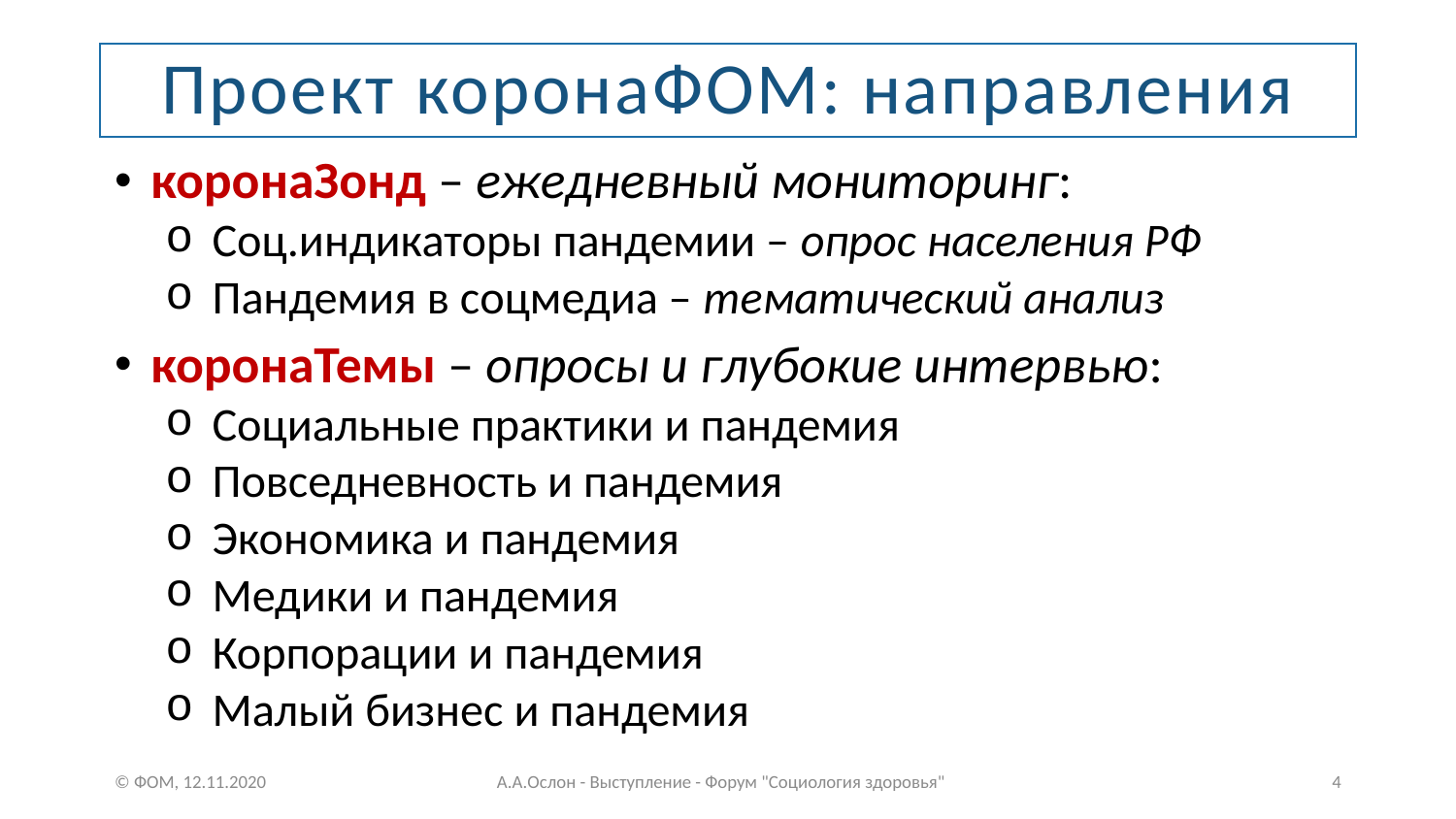

# Проект коронаФОМ: направления
 коронаЗонд – ежедневный мониторинг:
  Соц.индикаторы пандемии – опрос населения РФ
  Пандемия в соцмедиа – тематический анализ
 коронаТемы – опросы и глубокие интервью:
  Социальные практики и пандемия
  Повседневность и пандемия
  Экономика и пандемия
  Медики и пандемия
  Корпорации и пандемия
  Малый бизнес и пандемия
© ФОМ, 12.11.2020
А.А.Ослон - Выступление - Форум "Социология здоровья"
4